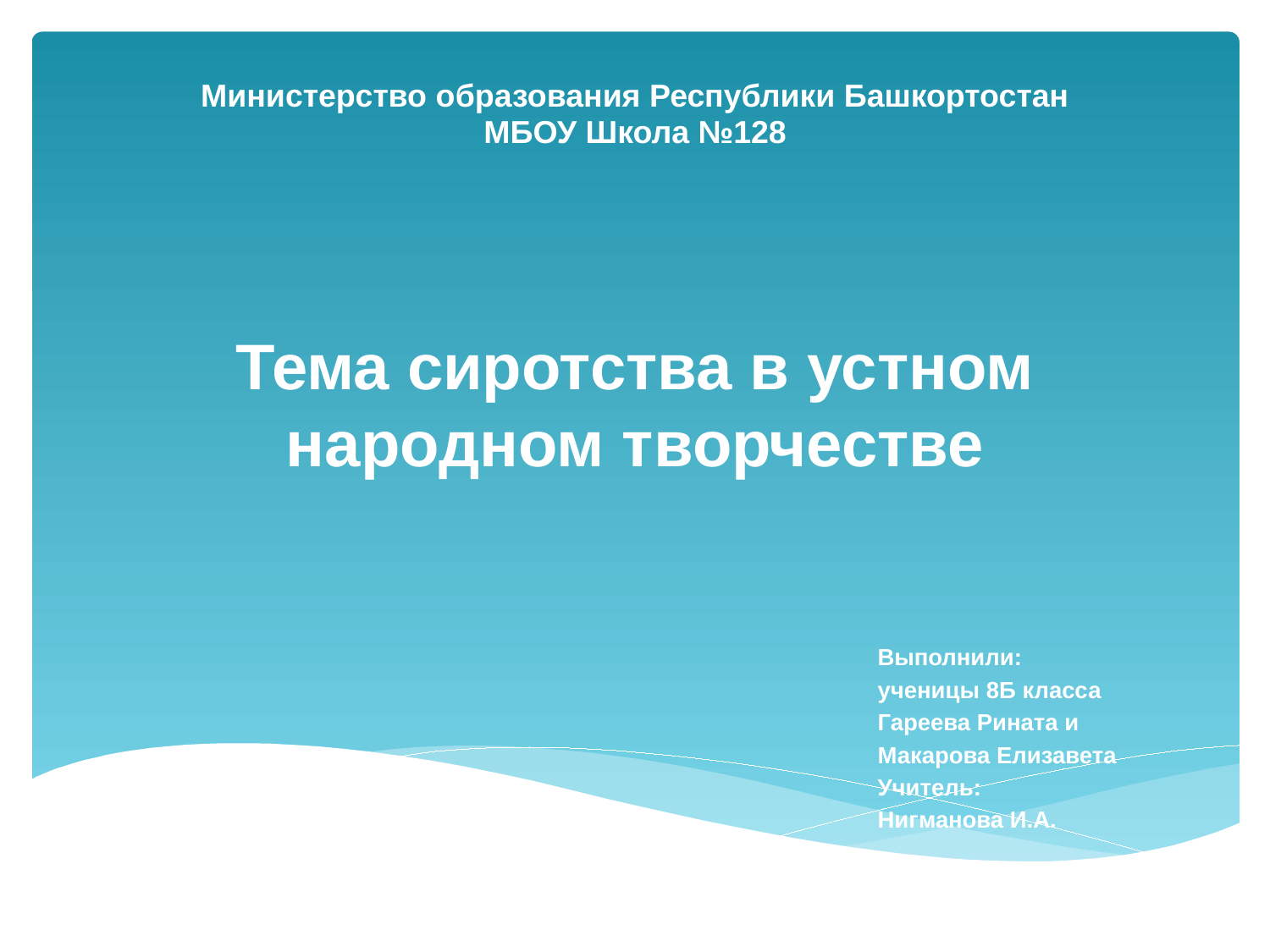

Министерство образования Республики Башкортостан
МБОУ Школа №128
# Тема сиротства в устном народном творчестве
Выполнили:
ученицы 8Б класса
Гареева Рината и
Макарова Елизавета
Учитель:
Нигманова И.А.